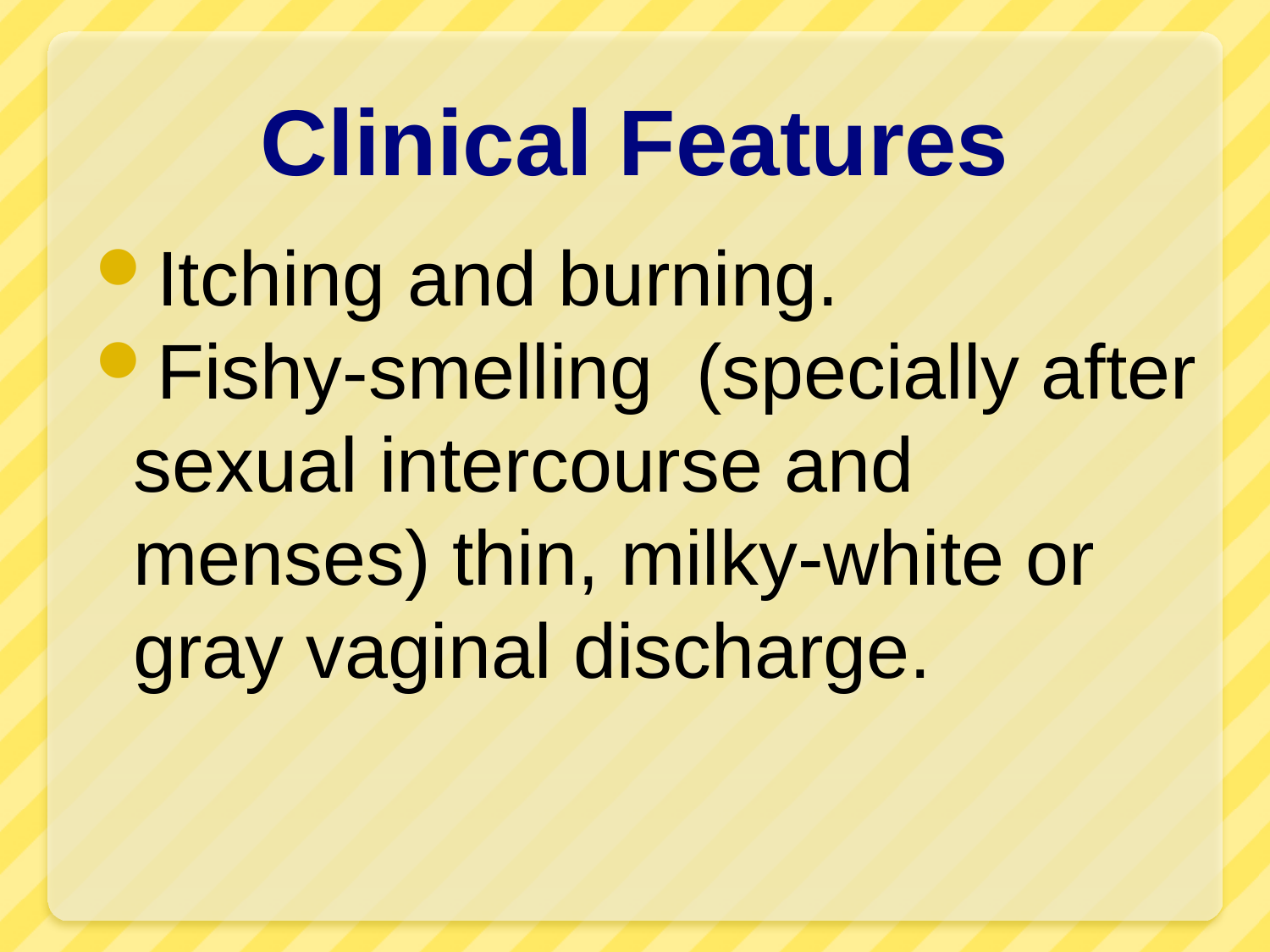

# Clinical Features
Itching and burning.
Fishy-smelling  (specially after sexual intercourse and menses) thin, milky-white or gray vaginal discharge.